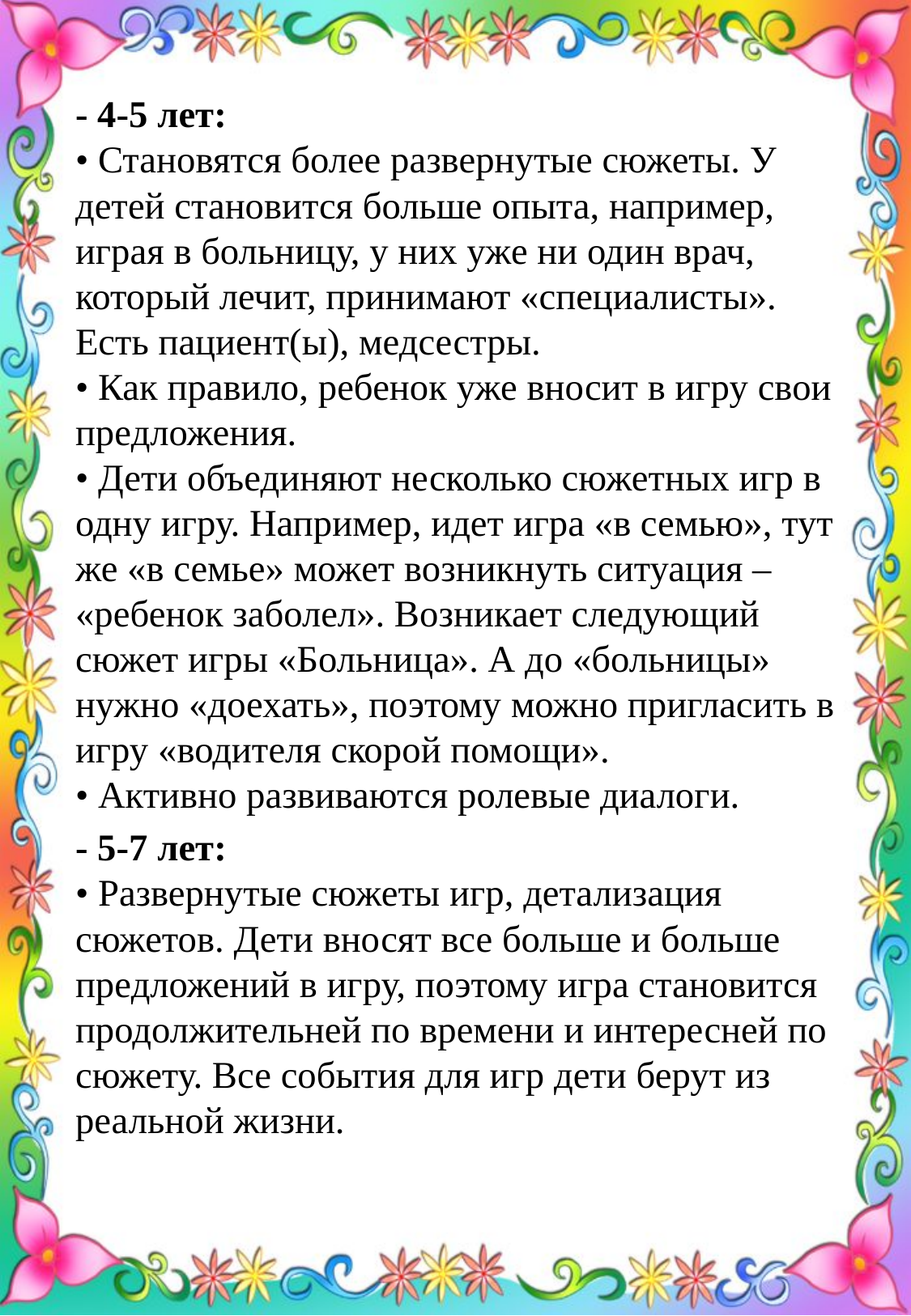

- 4-5 лет: 
• Становятся более развернутые сюжеты. У детей становится больше опыта, например, играя в больницу, у них уже ни один врач, который лечит, принимают «специалисты». Есть пациент(ы), медсестры.
• Как правило, ребенок уже вносит в игру свои предложения.
• Дети объединяют несколько сюжетных игр в одну игру. Например, идет игра «в семью», тут же «в семье» может возникнуть ситуация – «ребенок заболел». Возникает следующий сюжет игры «Больница». А до «больницы» нужно «доехать», поэтому можно пригласить в игру «водителя скорой помощи».
• Активно развиваются ролевые диалоги.
- 5-7 лет:
• Развернутые сюжеты игр, детализация сюжетов. Дети вносят все больше и больше предложений в игру, поэтому игра становится продолжительней по времени и интересней по сюжету. Все события для игр дети берут из реальной жизни.